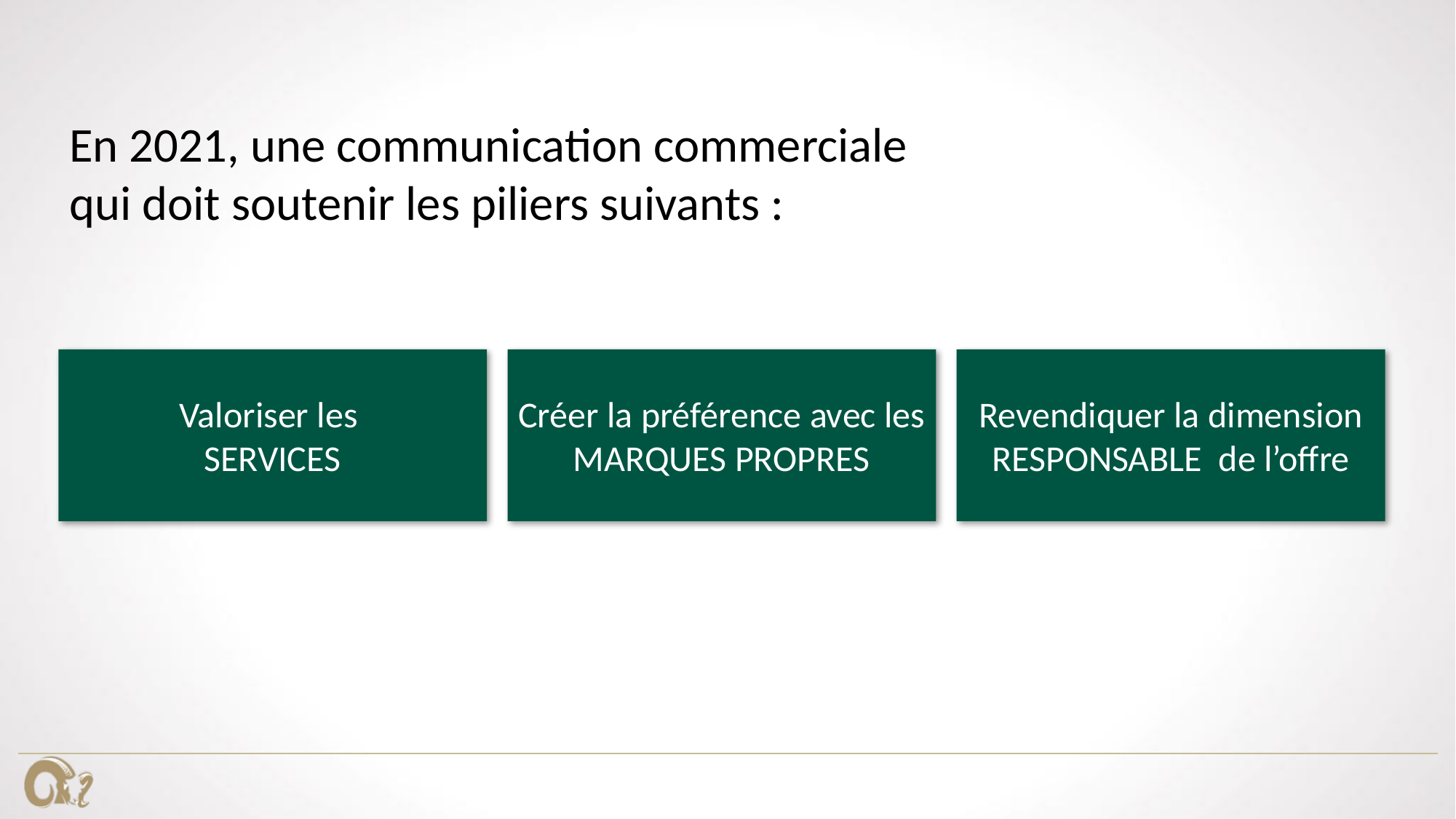

En 2021, une communication commerciale
qui doit soutenir les piliers suivants :

Valoriser les
SERVICES
Créer la préférence avec les
MARQUES PROPRES
Revendiquer la dimension
RESPONSABLE  de l’offre